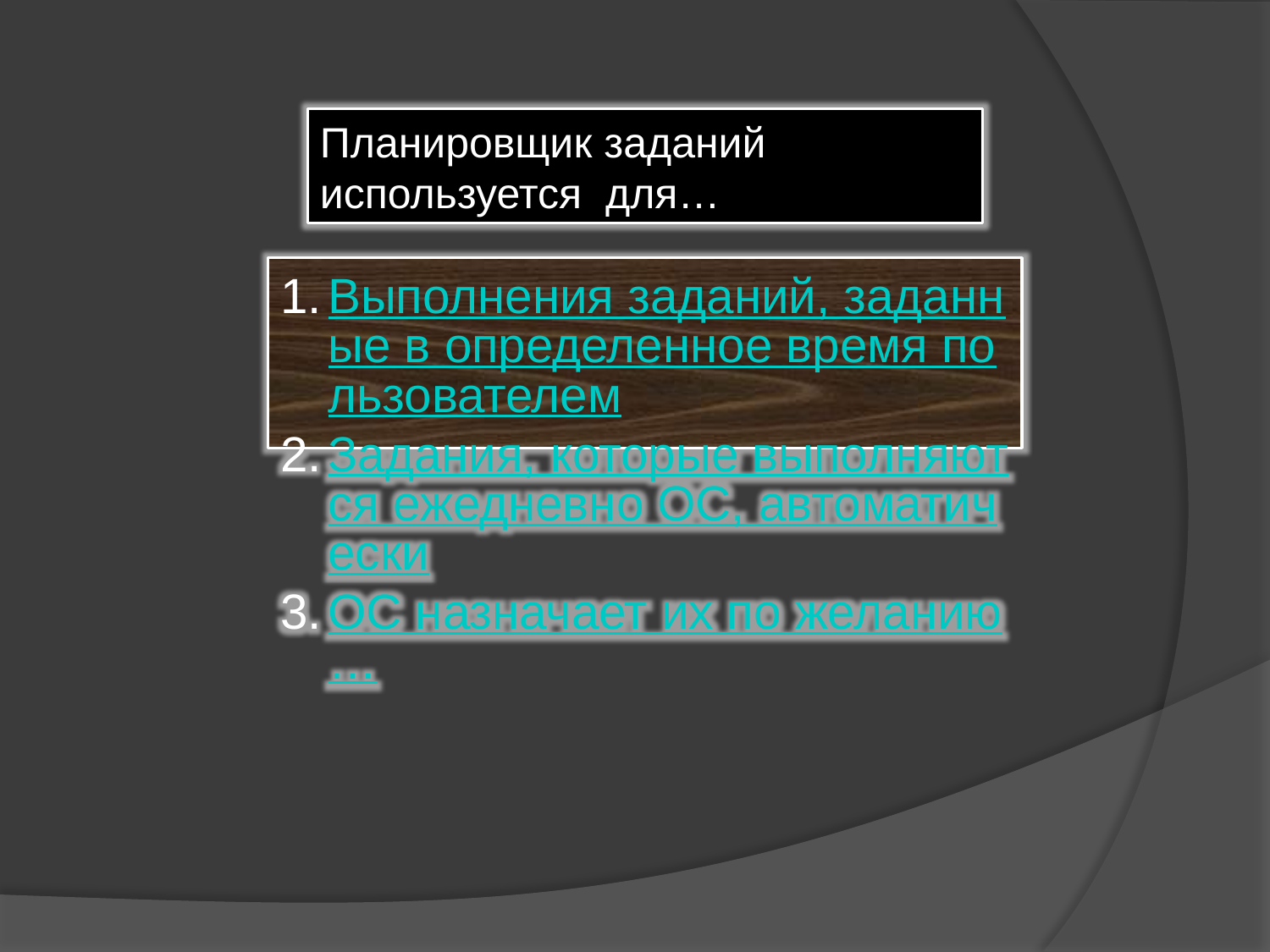

Планировщик заданий используется  для…
Выполнения заданий, заданные в определенное время пользователем
Задания, которые выполняются ежедневно ОС, автоматически
ОС назначает их по желанию…